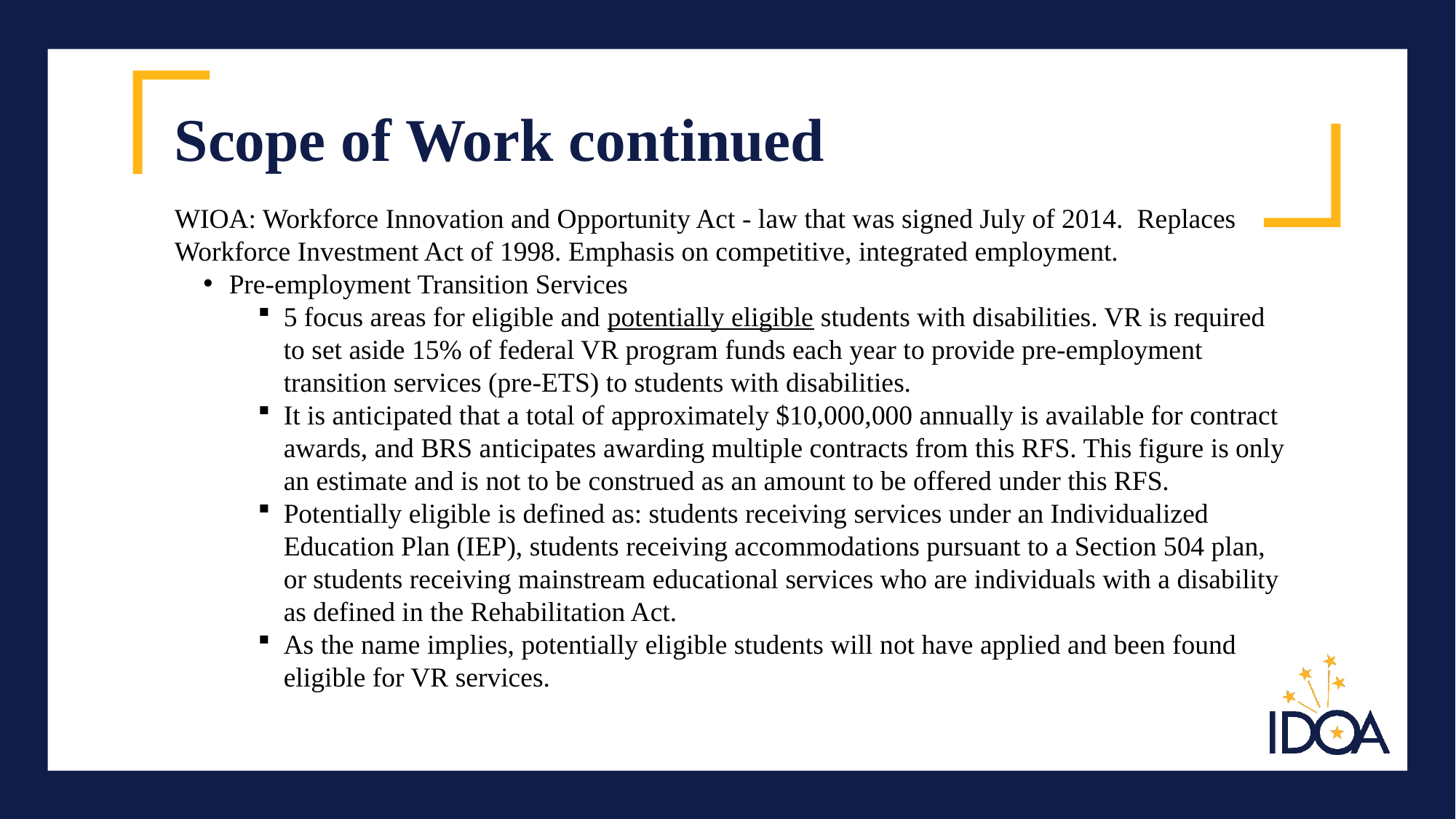

# Scope of Work continued
WIOA: Workforce Innovation and Opportunity Act - law that was signed July of 2014.  Replaces Workforce Investment Act of 1998. Emphasis on competitive, integrated employment.
Pre-employment Transition Services
5 focus areas for eligible and potentially eligible students with disabilities. VR is required to set aside 15% of federal VR program funds each year to provide pre-employment transition services (pre-ETS) to students with disabilities.
It is anticipated that a total of approximately $10,000,000 annually is available for contract awards, and BRS anticipates awarding multiple contracts from this RFS. This figure is only an estimate and is not to be construed as an amount to be offered under this RFS.
Potentially eligible is defined as: students receiving services under an Individualized Education Plan (IEP), students receiving accommodations pursuant to a Section 504 plan, or students receiving mainstream educational services who are individuals with a disability as defined in the Rehabilitation Act.
As the name implies, potentially eligible students will not have applied and been found eligible for VR services.